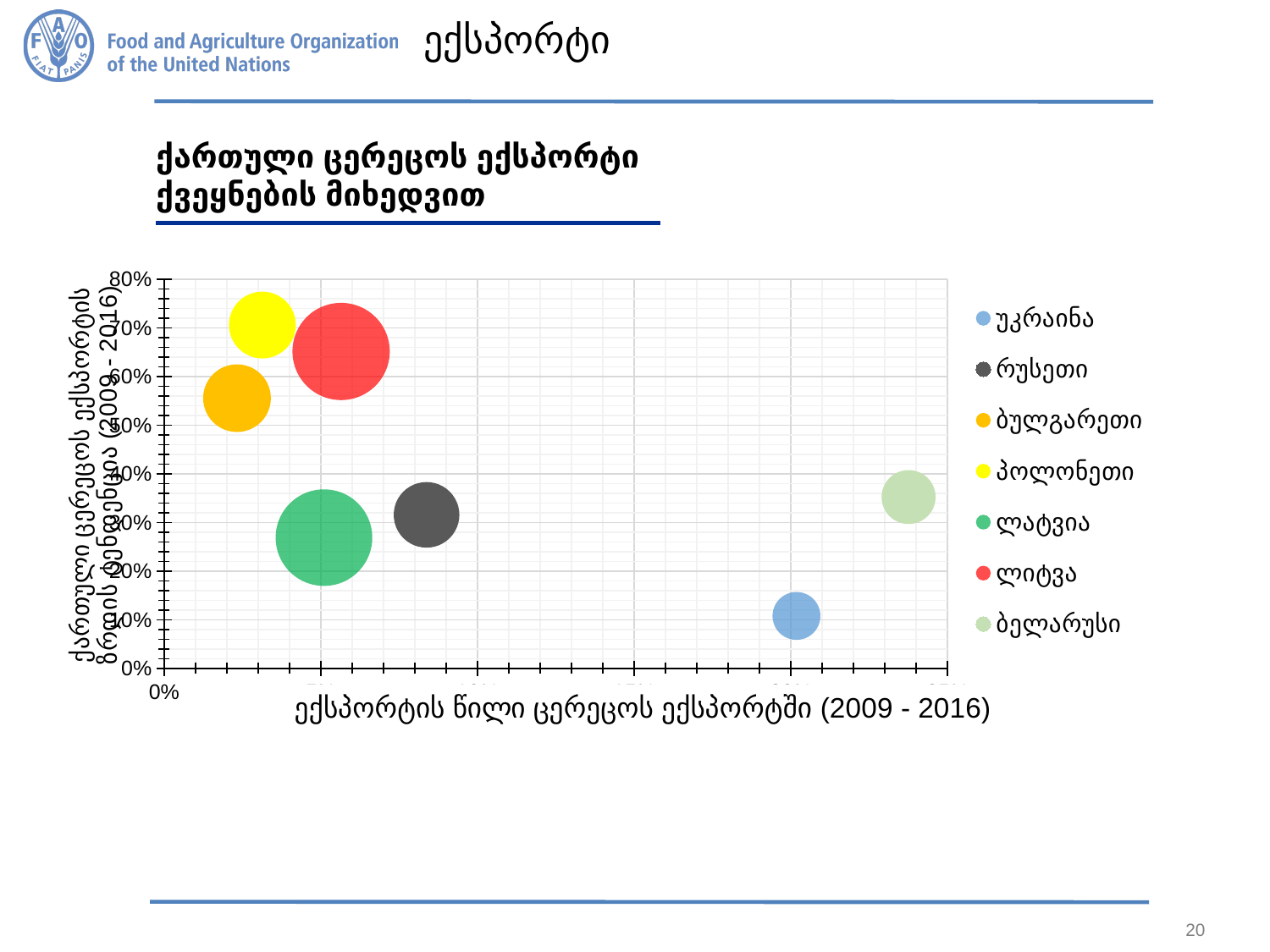

# ექსპორტი
ქართული ცერეცოს ექსპორტი  ქვეყნების მიხედვით

### Chart

| Category | უკრაინა | რუსეთი | ბულგარეთი | პოლონეთი | ლატვია | ლიტვა | ბელარუსი |
|---|---|---|---|---|---|---|---|
20